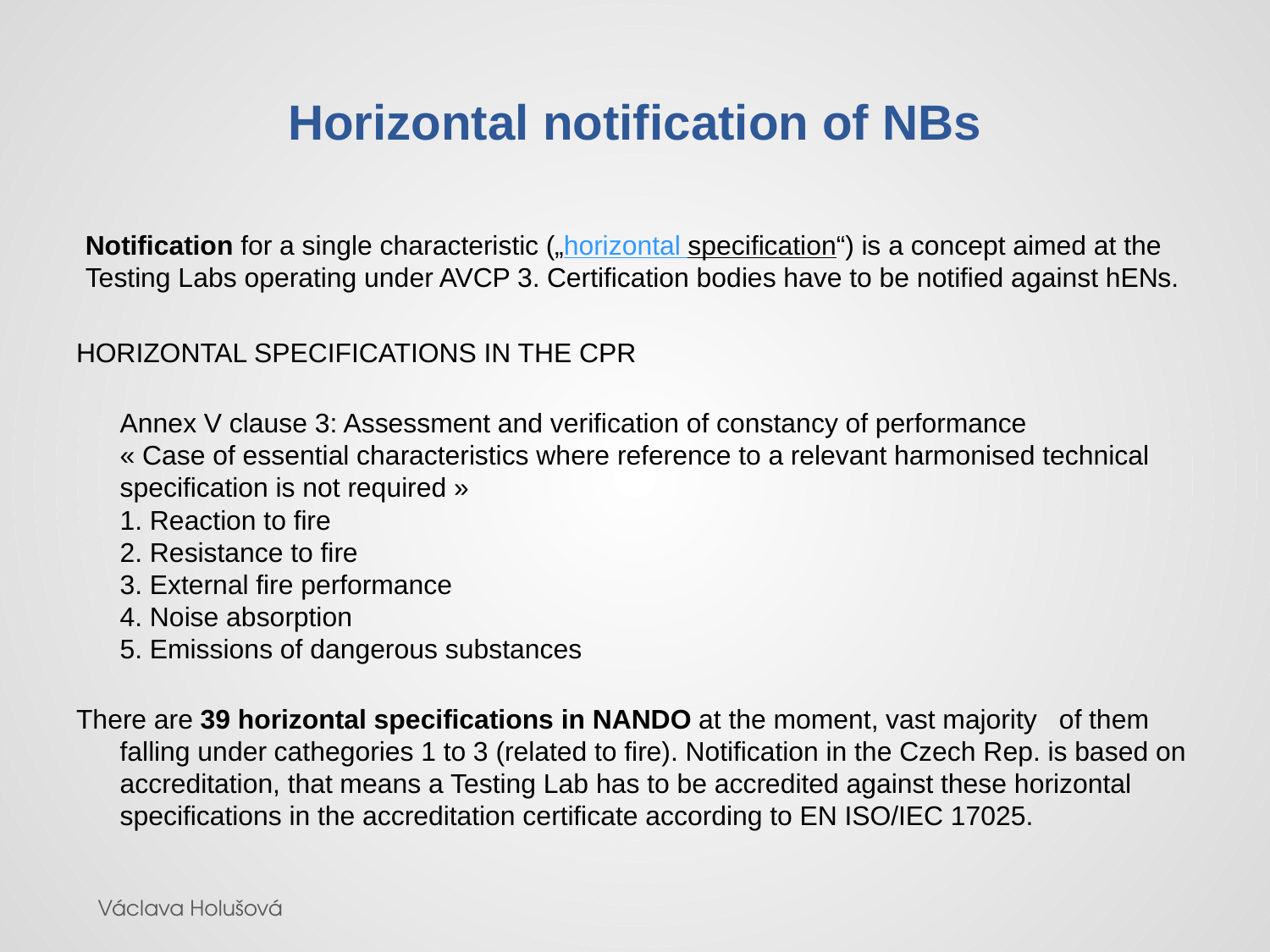

# Horizontal notification of NBs
Notification for a single characteristic („horizontal specification“) is a concept aimed at the Testing Labs operating under AVCP 3. Certification bodies have to be notified against hENs.

HORIZONTAL SPECIFICATIONS IN THE CPR
Annex V clause 3: Assessment and verification of constancy of performance
« Case of essential characteristics where reference to a relevant harmonised technical specification is not required »
1. Reaction to fire
2. Resistance to fire
3. External fire performance
4. Noise absorption
5. Emissions of dangerous substances
There are 39 horizontal specifications in NANDO at the moment, vast majority   of them falling under cathegories 1 to 3 (related to fire). Notification in the Czech Rep. is based on accreditation, that means a Testing Lab has to be accredited against these horizontal specifications in the accreditation certificate according to EN ISO/IEC 17025.

Václava Holušová